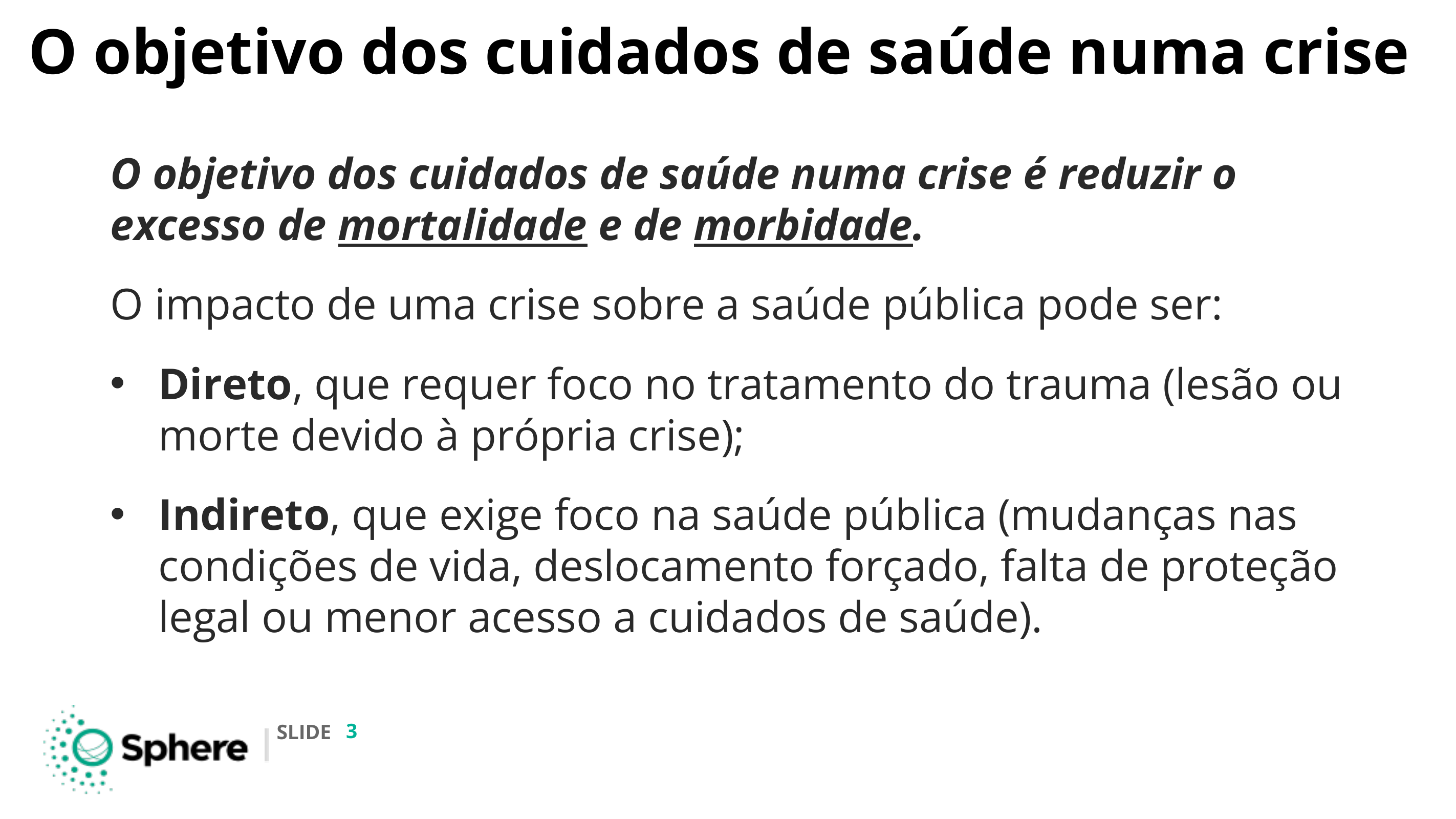

# O objetivo dos cuidados de saúde numa crise
O objetivo dos cuidados de saúde numa crise é reduzir o excesso de mortalidade e de morbidade.
O impacto de uma crise sobre a saúde pública pode ser:
Direto, que requer foco no tratamento do trauma (lesão ou morte devido à própria crise);
Indireto, que exige foco na saúde pública (mudanças nas condições de vida, deslocamento forçado, falta de proteção legal ou menor acesso a cuidados de saúde).
3